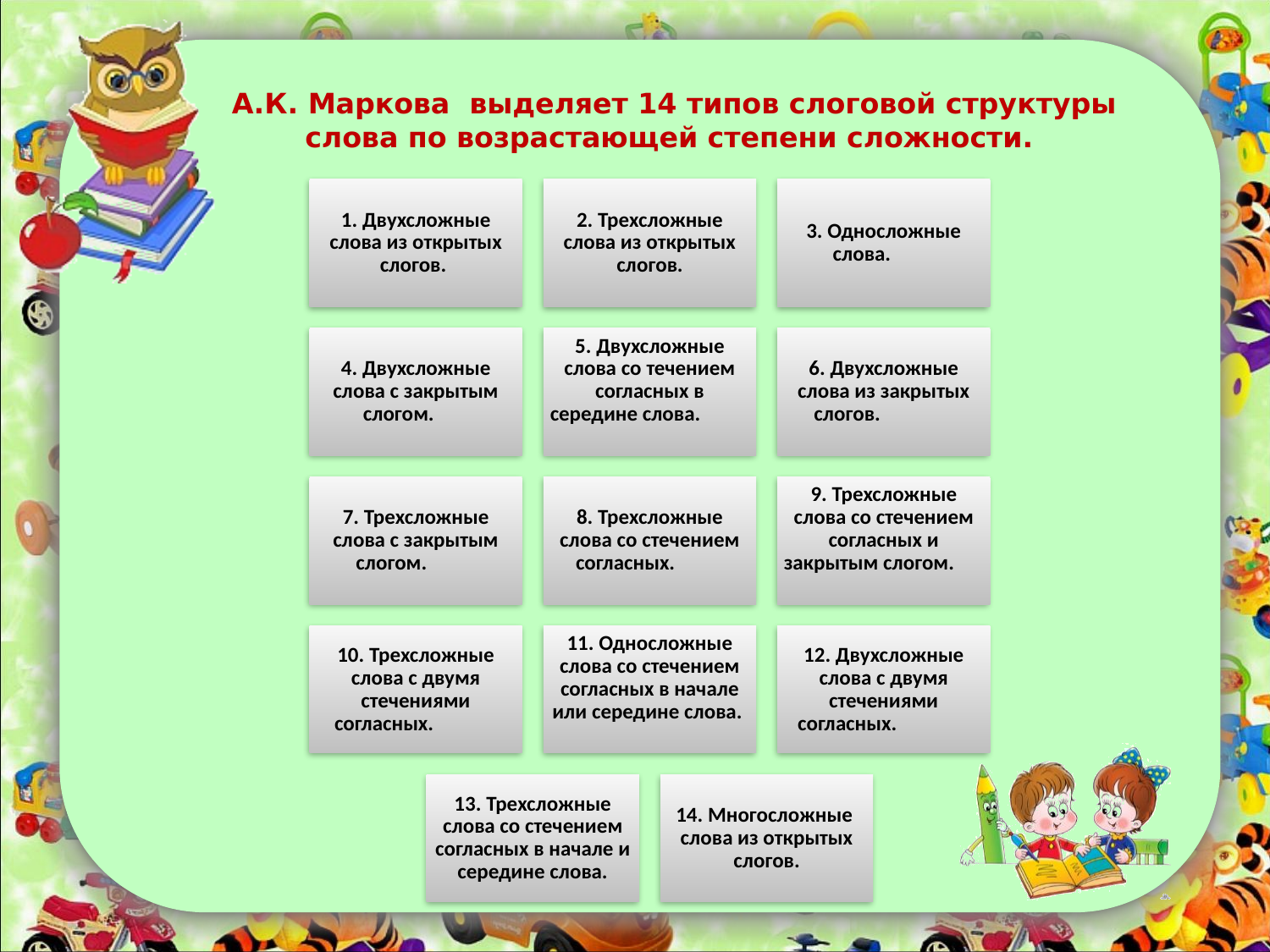

А.К. Маркова  выделяет 14 типов слоговой структуры слова по возрастающей степени сложности.

1. Двухсложные слова из открытых слогов.
2. Трехсложные слова из открытых слогов.
3. Односложные слова.
4. Двухсложные слова с закрытым слогом.
5. Двухсложные слова со течением согласных в середине слова.
6. Двухсложные слова из закрытых слогов.
7. Трехсложные слова с закрытым слогом.
8. Трехсложные слова со стечением согласных.
9. Трехсложные слова со стечением согласных и закрытым слогом.
10. Трехсложные слова с двумя стечениями согласных.
11. Односложные слова со стечением согласных в начале или середине слова.
12. Двухсложные слова с двумя стечениями согласных.
13. Трехсложные слова со стечением согласных в начале и середине слова.
14. Многосложные  слова из открытых слогов.